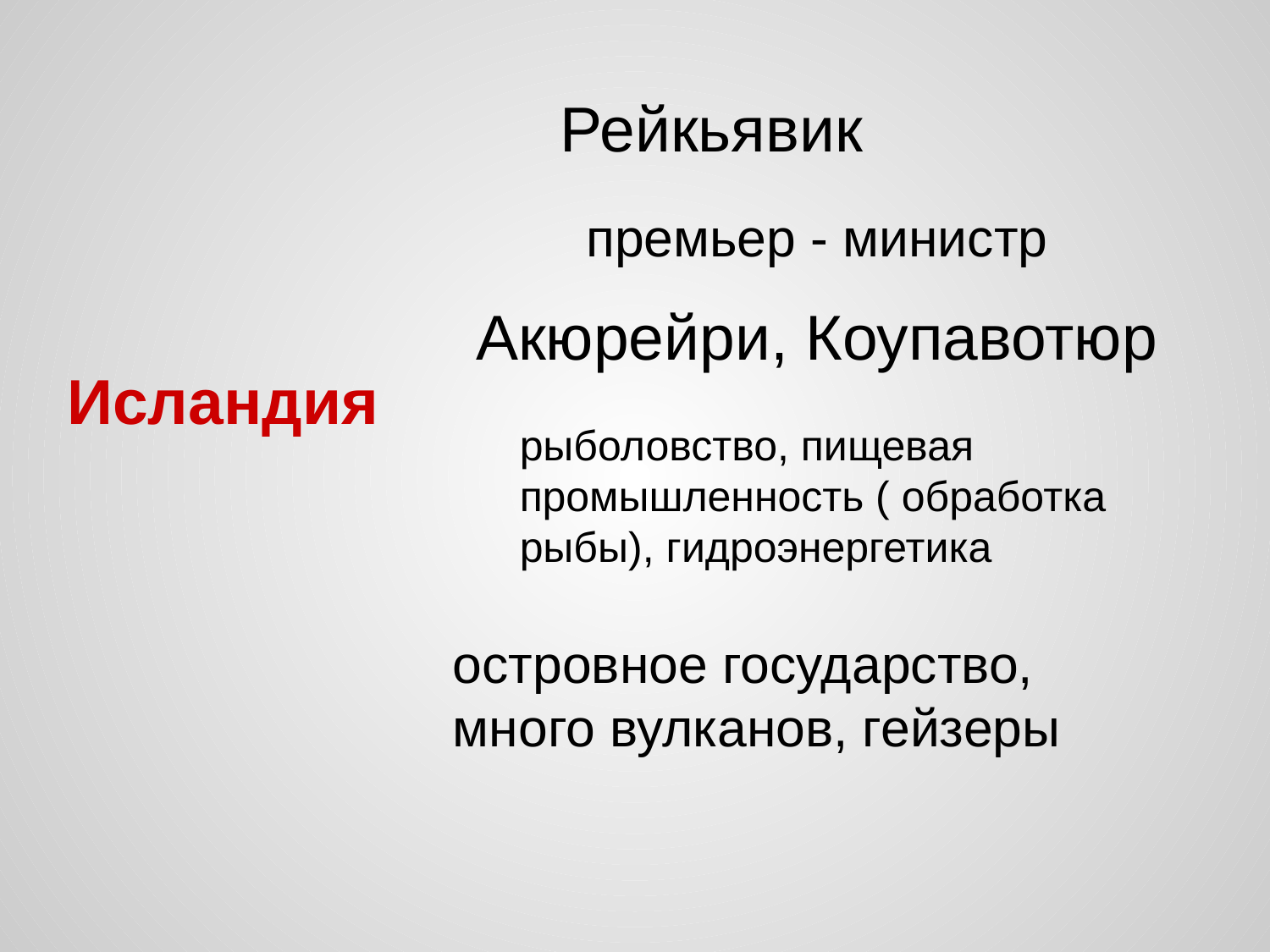

Рейкьявик
премьер - министр
Акюрейри, Коупавотюр
# Исландия
рыболовство, пищевая промышленность ( обработка рыбы), гидроэнергетика
островное государство, много вулканов, гейзеры